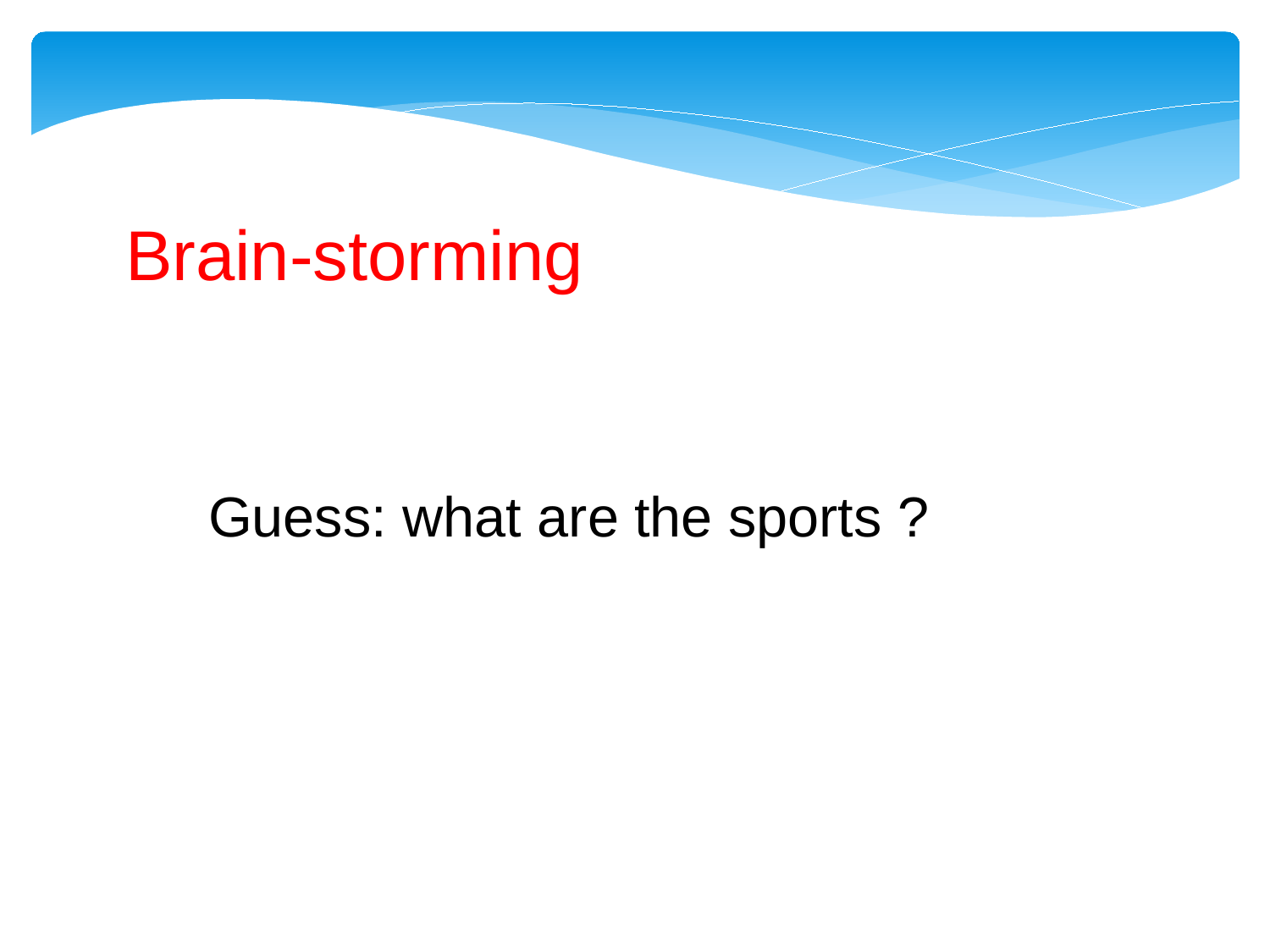

Brain-storming
         Guess: what are the sports ?